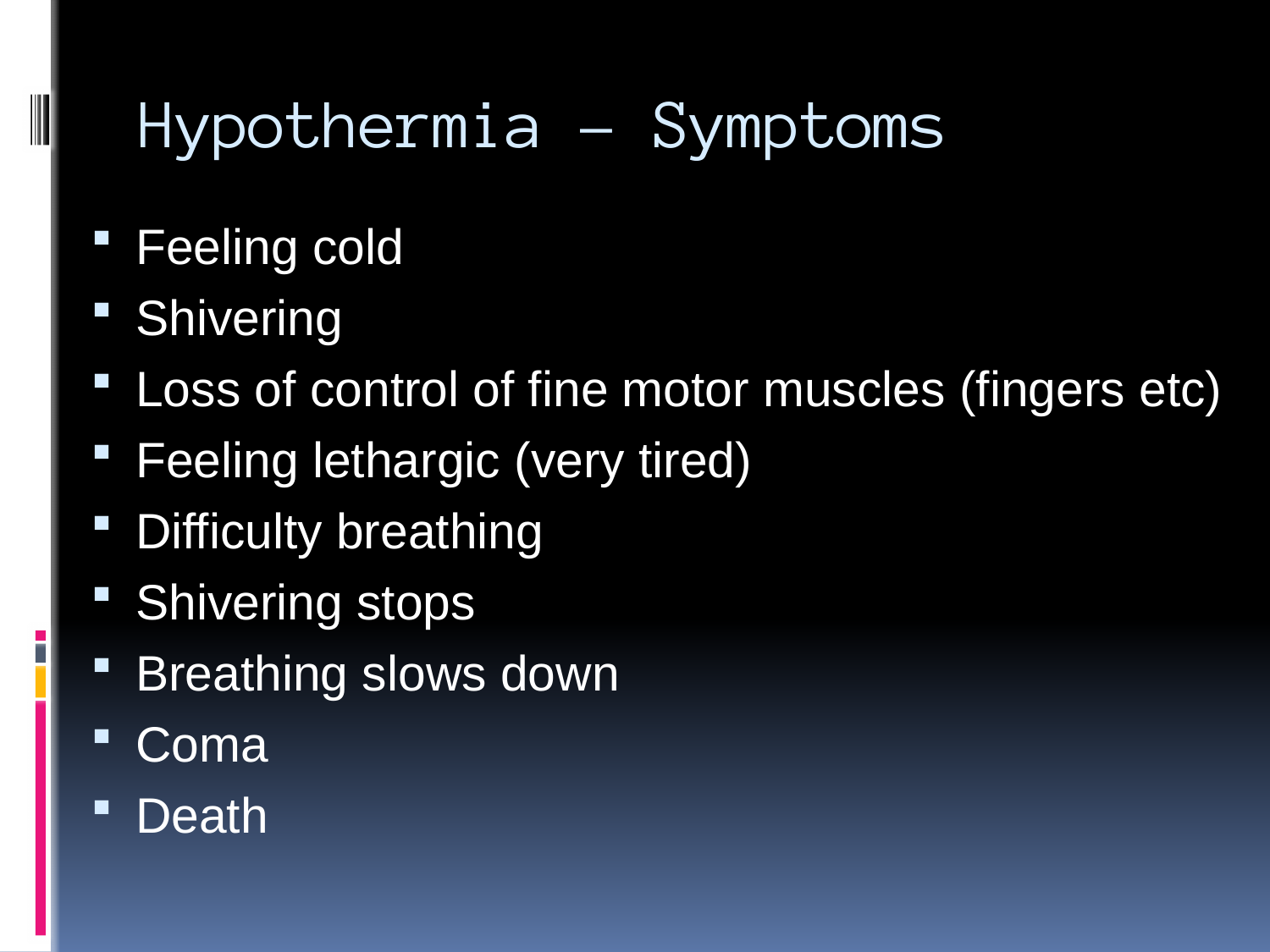

# Hypothermia – Symptoms
Feeling cold
Shivering
Loss of control of fine motor muscles (fingers etc)
Feeling lethargic (very tired)
Difficulty breathing
Shivering stops
Breathing slows down
Coma
Death